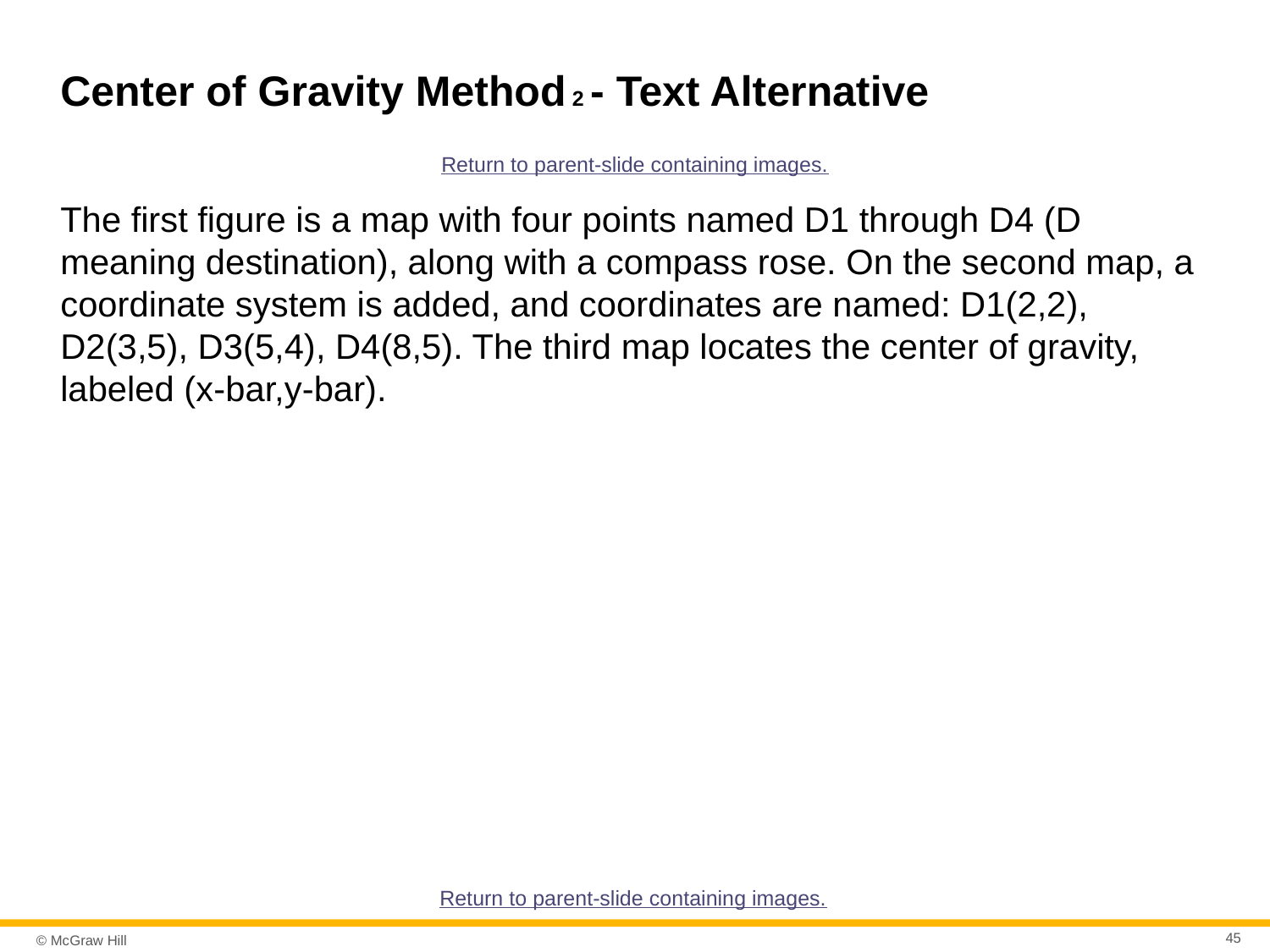

# Center of Gravity Method 2 - Text Alternative
Return to parent-slide containing images.
The first figure is a map with four points named D1 through D4 (D meaning destination), along with a compass rose. On the second map, a coordinate system is added, and coordinates are named: D1(2,2), D2(3,5), D3(5,4), D4(8,5). The third map locates the center of gravity, labeled (x-bar,y-bar).
Return to parent-slide containing images.